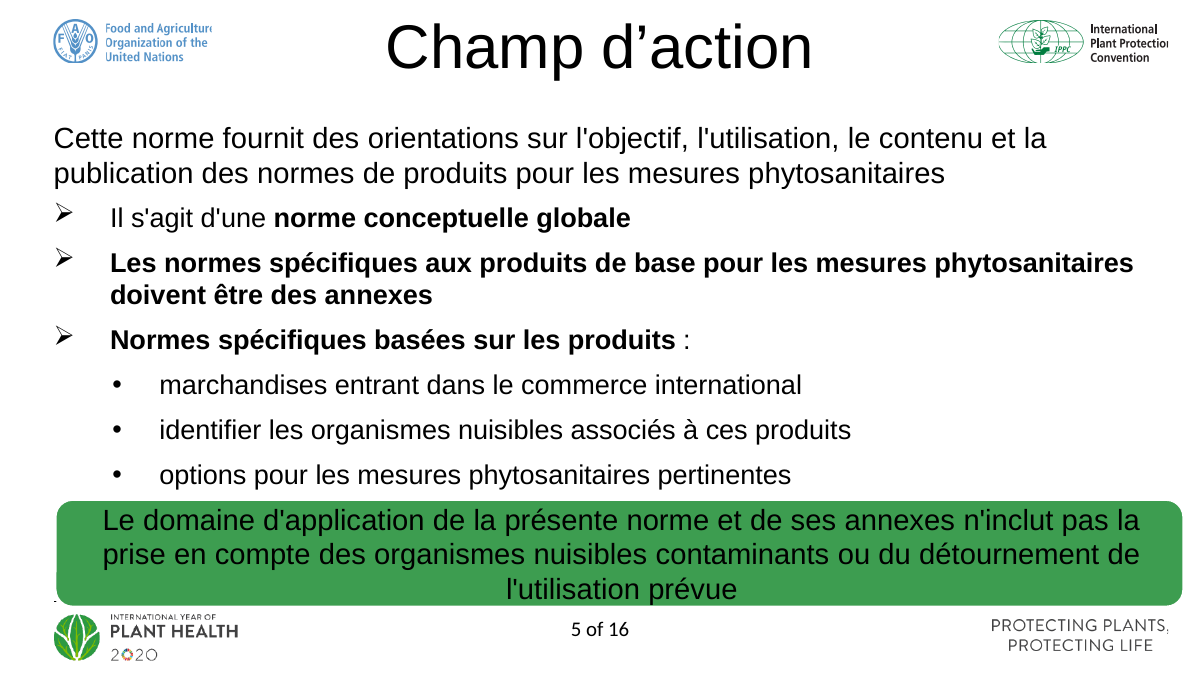

# Champ d’action
Cette norme fournit des orientations sur l'objectif, l'utilisation, le contenu et la publication des normes de produits pour les mesures phytosanitaires
Il s'agit d'une norme conceptuelle globale
Les normes spécifiques aux produits de base pour les mesures phytosanitaires doivent être des annexes
Normes spécifiques basées sur les produits :
marchandises entrant dans le commerce international
identifier les organismes nuisibles associés à ces produits
options pour les mesures phytosanitaires pertinentes
Le domaine d'application de la présente norme et de ses annexes n'inclut pas la prise en compte des organismes nuisibles contaminants ou du détournement de l'utilisation prévue
5 of 16